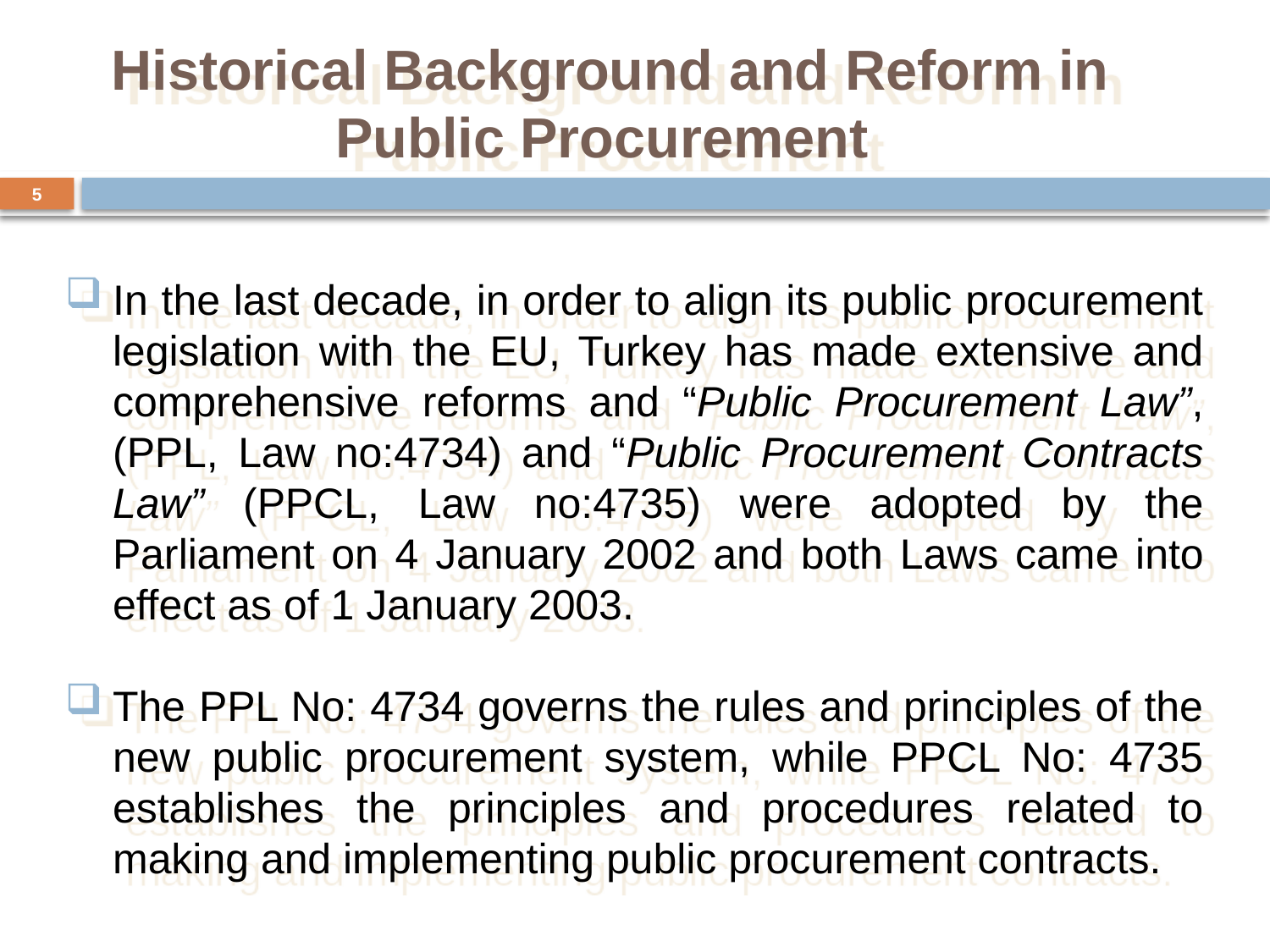

# Historical Background and Reform in Public Procurement
5

In the last decade, in order to align its public procurement legislation with the EU, Turkey has made extensive and comprehensive reforms and “Public Procurement Law”, (PPL, Law no:4734) and “Public Procurement Contracts Law” (PPCL, Law no:4735) were adopted by the Parliament on 4 January 2002 and both Laws came into effect as of 1 January 2003.

The PPL No: 4734 governs the rules and principles of the new public procurement system, while PPCL No: 4735 establishes the principles and procedures related to making and implementing public procurement contracts.